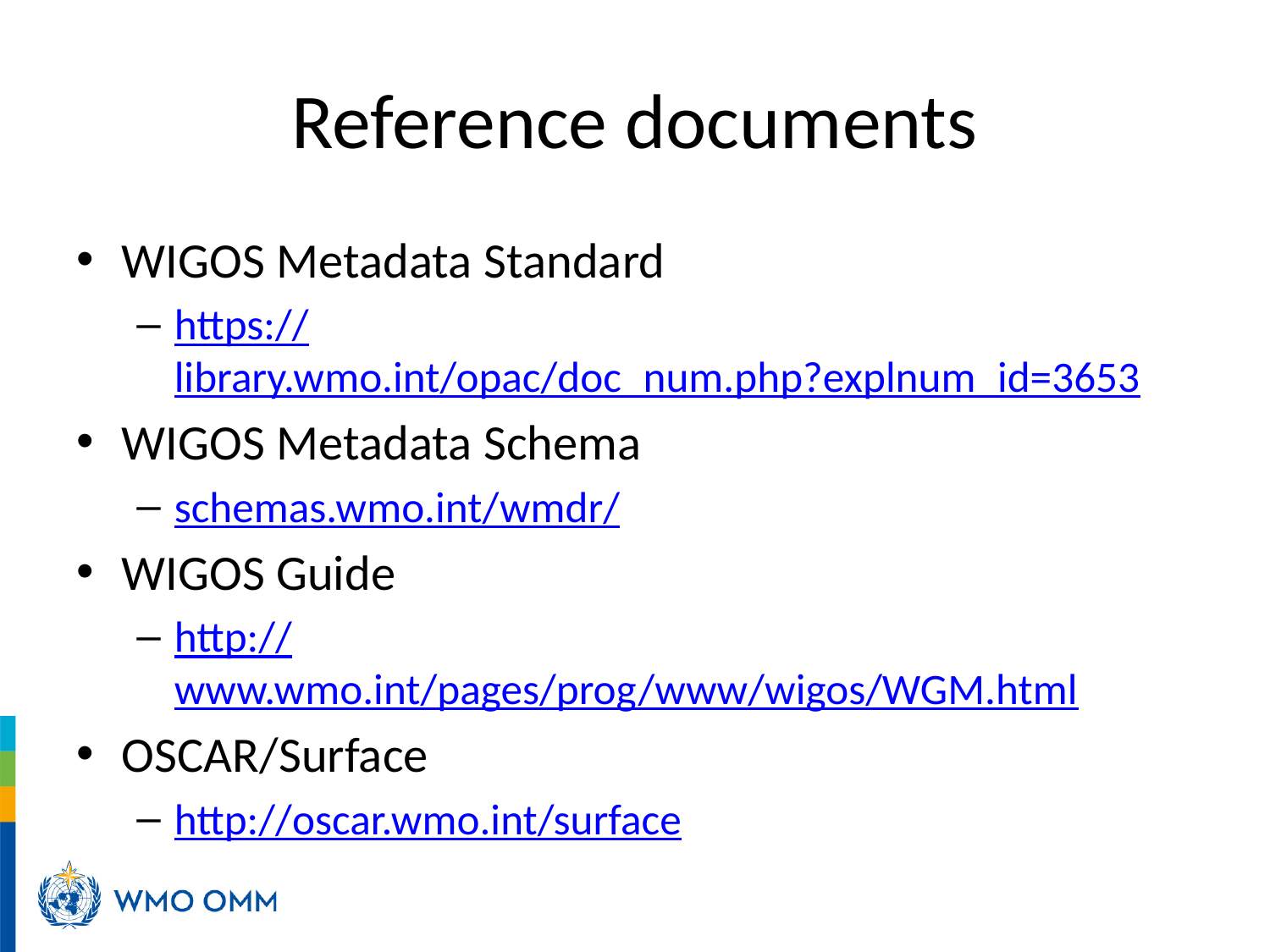

# Reference documents
WIGOS Metadata Standard
https://library.wmo.int/opac/doc_num.php?explnum_id=3653
WIGOS Metadata Schema
schemas.wmo.int/wmdr/
WIGOS Guide
http://www.wmo.int/pages/prog/www/wigos/WGM.html
OSCAR/Surface
http://oscar.wmo.int/surface